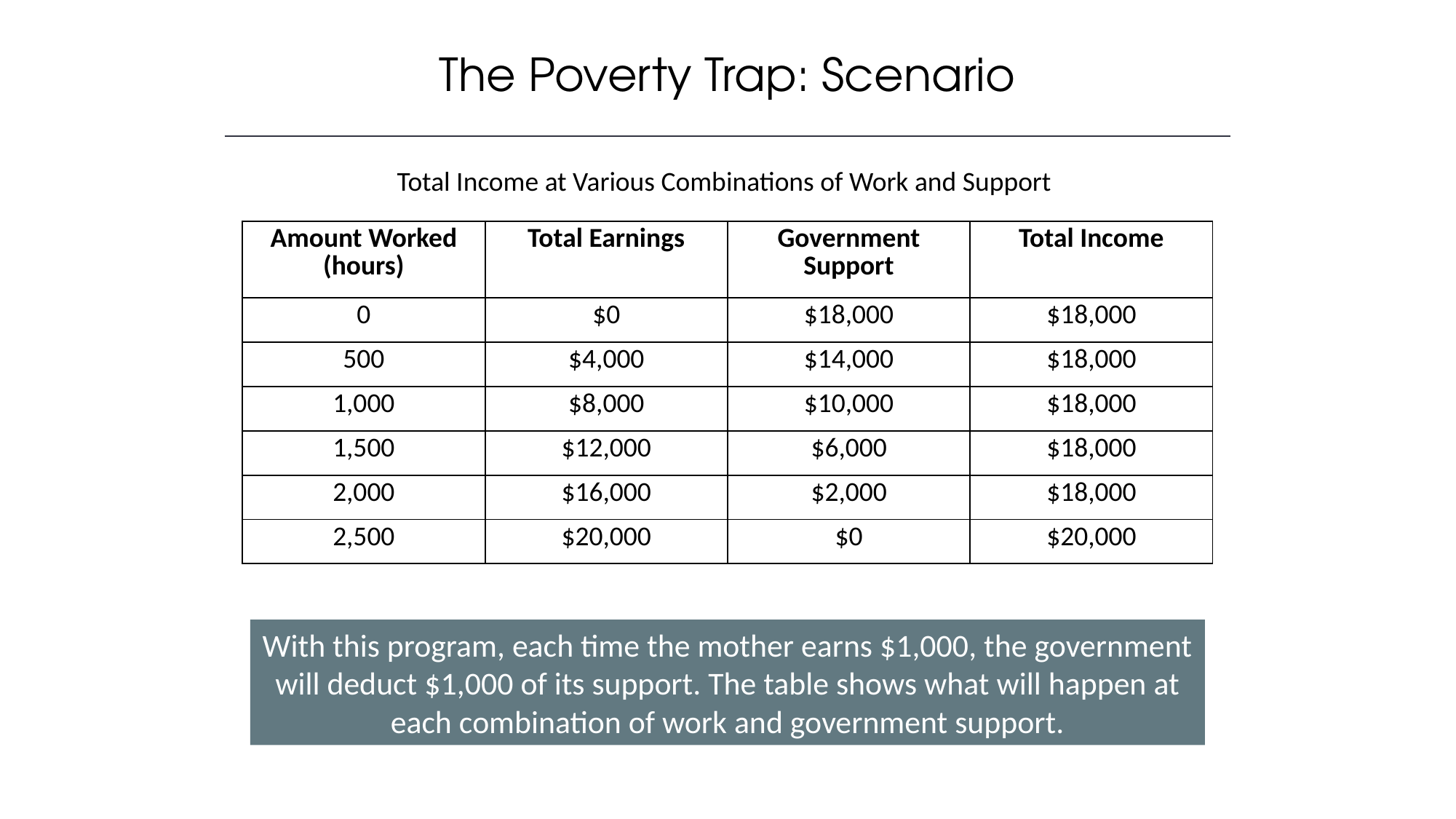

The Poverty Trap: Scenario
Total Income at Various Combinations of Work and Support
| Amount Worked (hours) | Total Earnings | Government Support | Total Income |
| --- | --- | --- | --- |
| 0 | $0 | $18,000 | $18,000 |
| 500 | $4,000 | $14,000 | $18,000 |
| 1,000 | $8,000 | $10,000 | $18,000 |
| 1,500 | $12,000 | $6,000 | $18,000 |
| 2,000 | $16,000 | $2,000 | $18,000 |
| 2,500 | $20,000 | $0 | $20,000 |
With this program, each time the mother earns $1,000, the government will deduct $1,000 of its support. The table shows what will happen at each combination of work and government support.